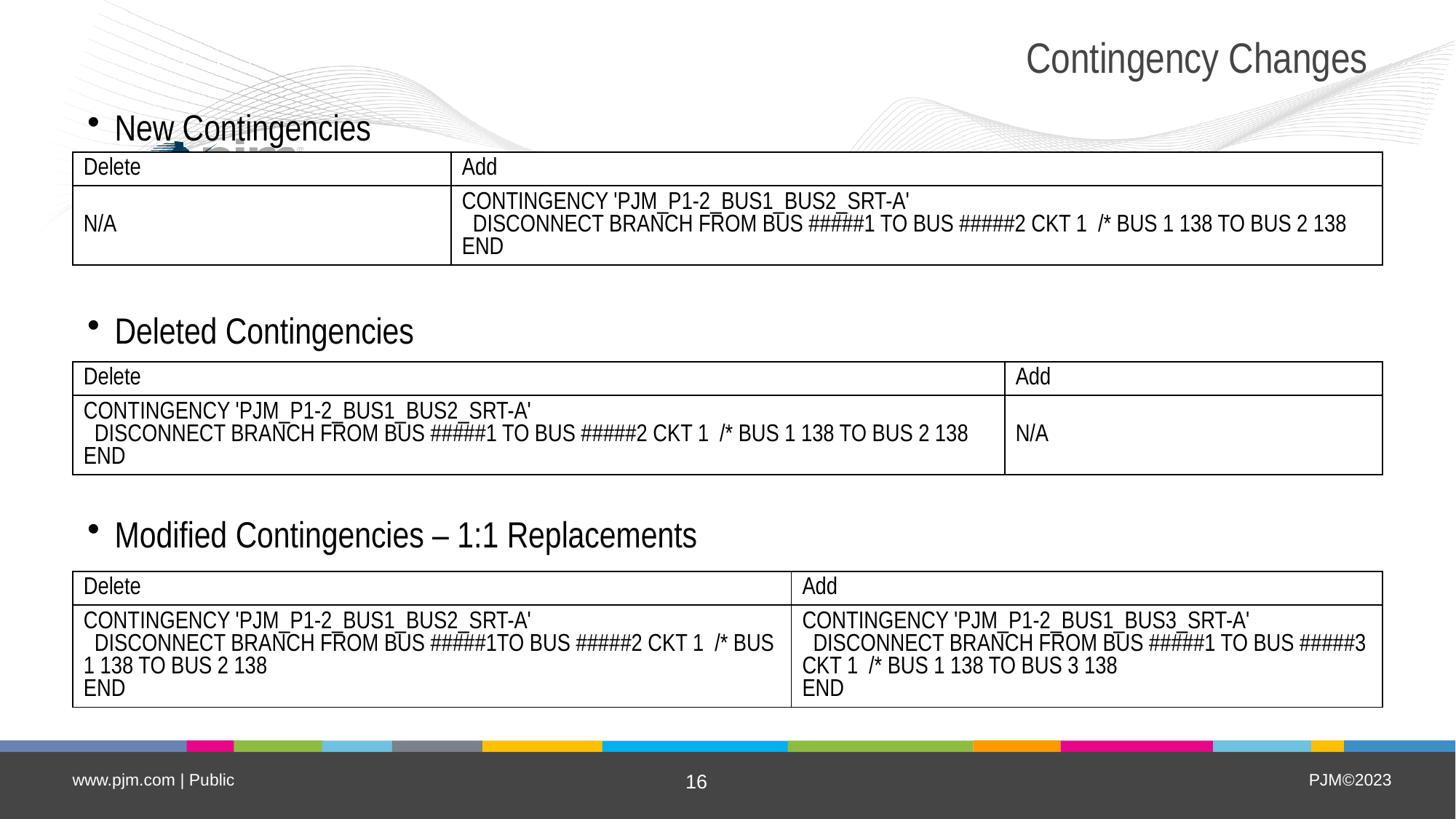

# Contingency Changes
New Contingencies

Deleted Contingencies

Modified Contingencies – 1:1 Replacements

| Delete | Add |
| --- | --- |
| N/A | CONTINGENCY 'PJM\_P1-2\_BUS1\_BUS2\_SRT-A' DISCONNECT BRANCH FROM BUS #####1 TO BUS #####2 CKT 1 /\* BUS 1 138 TO BUS 2 138 END |
| Delete | Add |
| --- | --- |
| CONTINGENCY 'PJM\_P1-2\_BUS1\_BUS2\_SRT-A' DISCONNECT BRANCH FROM BUS #####1 TO BUS #####2 CKT 1 /\* BUS 1 138 TO BUS 2 138 END | N/A |
| Delete | Add |
| --- | --- |
| CONTINGENCY 'PJM\_P1-2\_BUS1\_BUS2\_SRT-A' DISCONNECT BRANCH FROM BUS #####1TO BUS #####2 CKT 1 /\* BUS 1 138 TO BUS 2 138 END | CONTINGENCY 'PJM\_P1-2\_BUS1\_BUS3\_SRT-A' DISCONNECT BRANCH FROM BUS #####1 TO BUS #####3 CKT 1 /\* BUS 1 138 TO BUS 3 138 END |